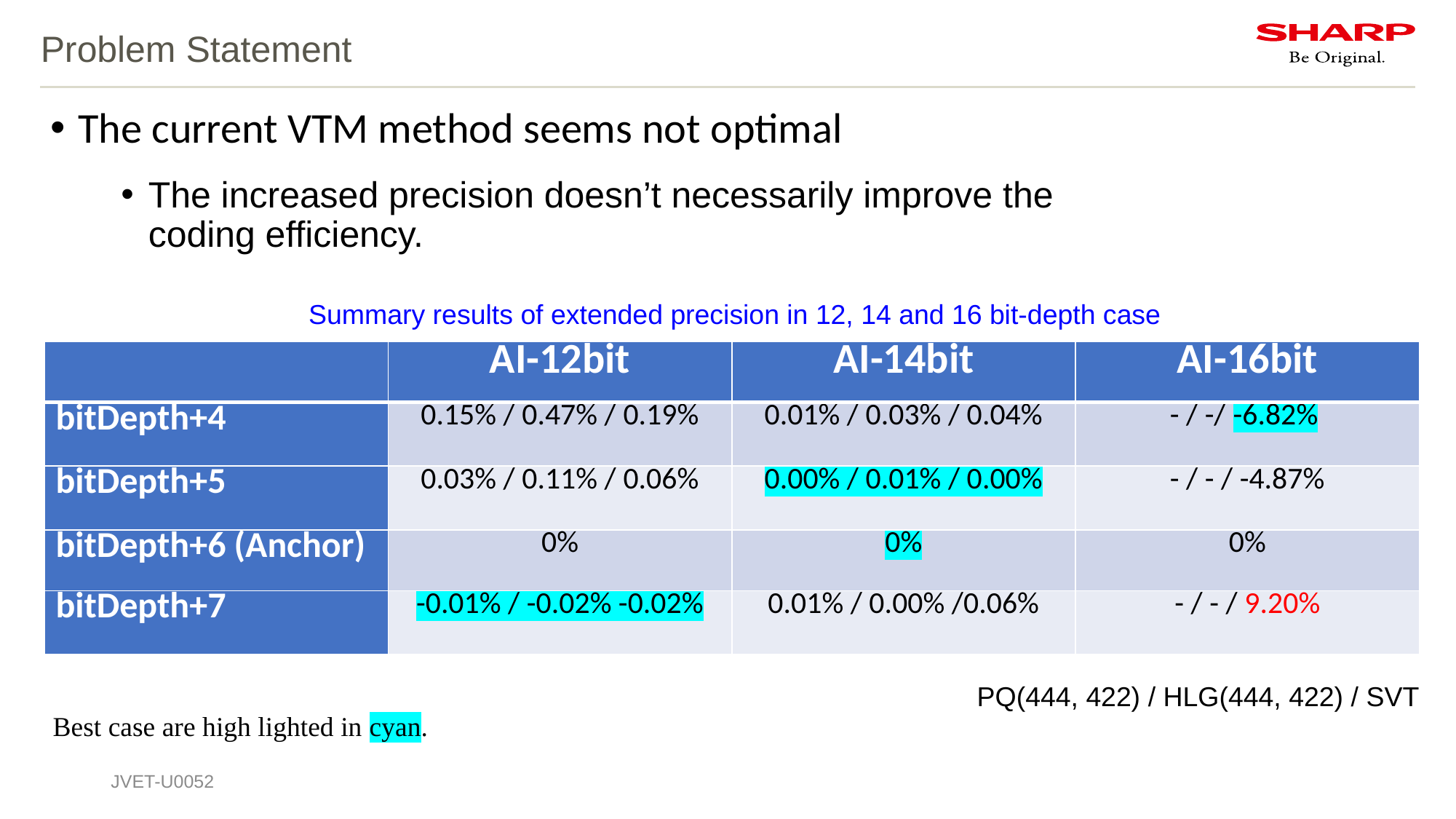

# Problem Statement
The current VTM method seems not optimal

The increased precision doesn’t necessarily improve the coding efficiency.

Summary results of extended precision in 12, 14 and 16 bit-depth case
|  | AI-12bit | AI-14bit | AI-16bit |
| --- | --- | --- | --- |
| bitDepth+4 | 0.15% / 0.47% / 0.19% | 0.01% / 0.03% / 0.04% | - / -/ -6.82% |
| bitDepth+5 | 0.03% / 0.11% / 0.06% | 0.00% / 0.01% / 0.00% | - / - / -4.87% |
| bitDepth+6 (Anchor) | 0% | 0% | 0% |
| bitDepth+7 | -0.01% / -0.02% -0.02% | 0.01% / 0.00% /0.06% | - / - / 9.20% |
PQ(444, 422) / HLG(444, 422) / SVT
Best case are high lighted in cyan.
JVET-U0052